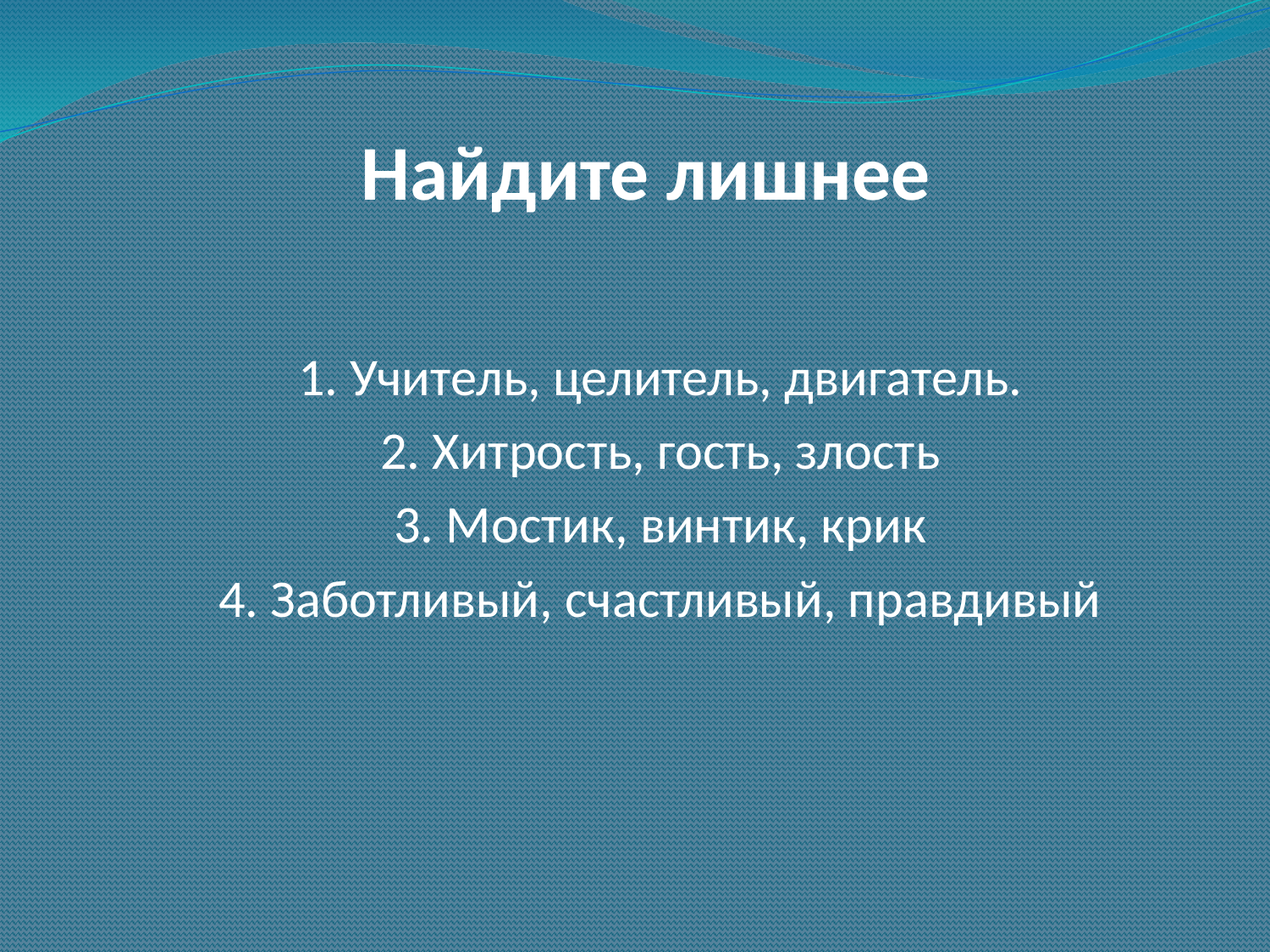

# Найдите лишнее
1. Учитель, целитель, двигатель.
2. Хитрость, гость, злость
3. Мостик, винтик, крик
4. Заботливый, счастливый, правдивый